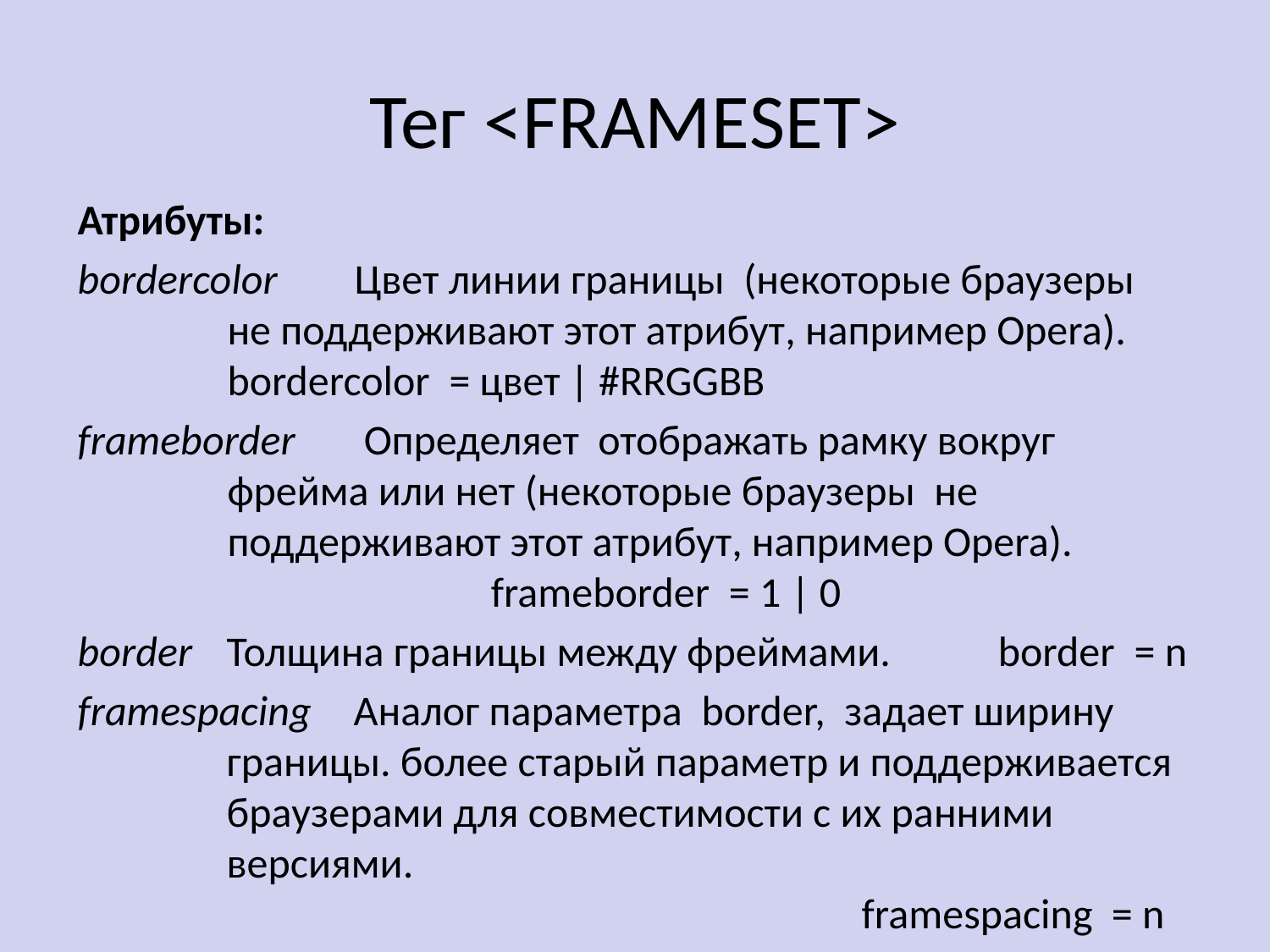

# Тег <FRAMESET>
Атрибуты:
bordercolor 	Цвет линии границы  (некоторые браузеры  не поддерживают этот атрибут, например Opera).
bordercolor  = цвет | #RRGGBB
frameborder 	 Определяет  отображать рамку вокруг фрейма или нет (некоторые браузеры  не поддерживают этот атрибут, например Opera).  			 frameborder  = 1 | 0
border 	Толщина границы между фреймами.  	 border  = n
framespacing 	Аналог параметра  border,  задает ширину границы. более старый параметр и поддерживается браузерами для совместимости с их ранними версиями.
					framespacing  = n